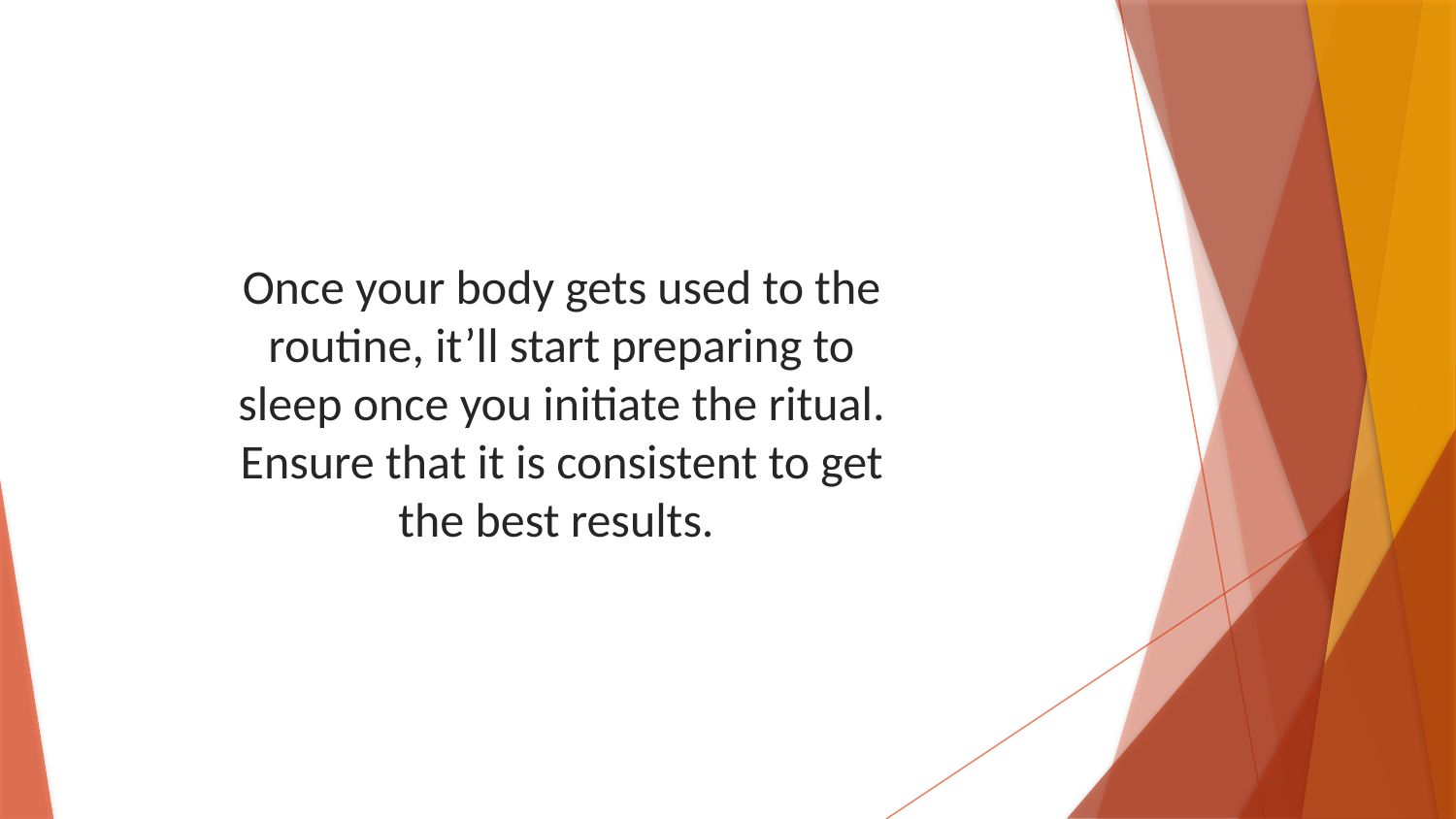

Once your body gets used to the routine, it’ll start preparing to sleep once you initiate the ritual. Ensure that it is consistent to get the best results.